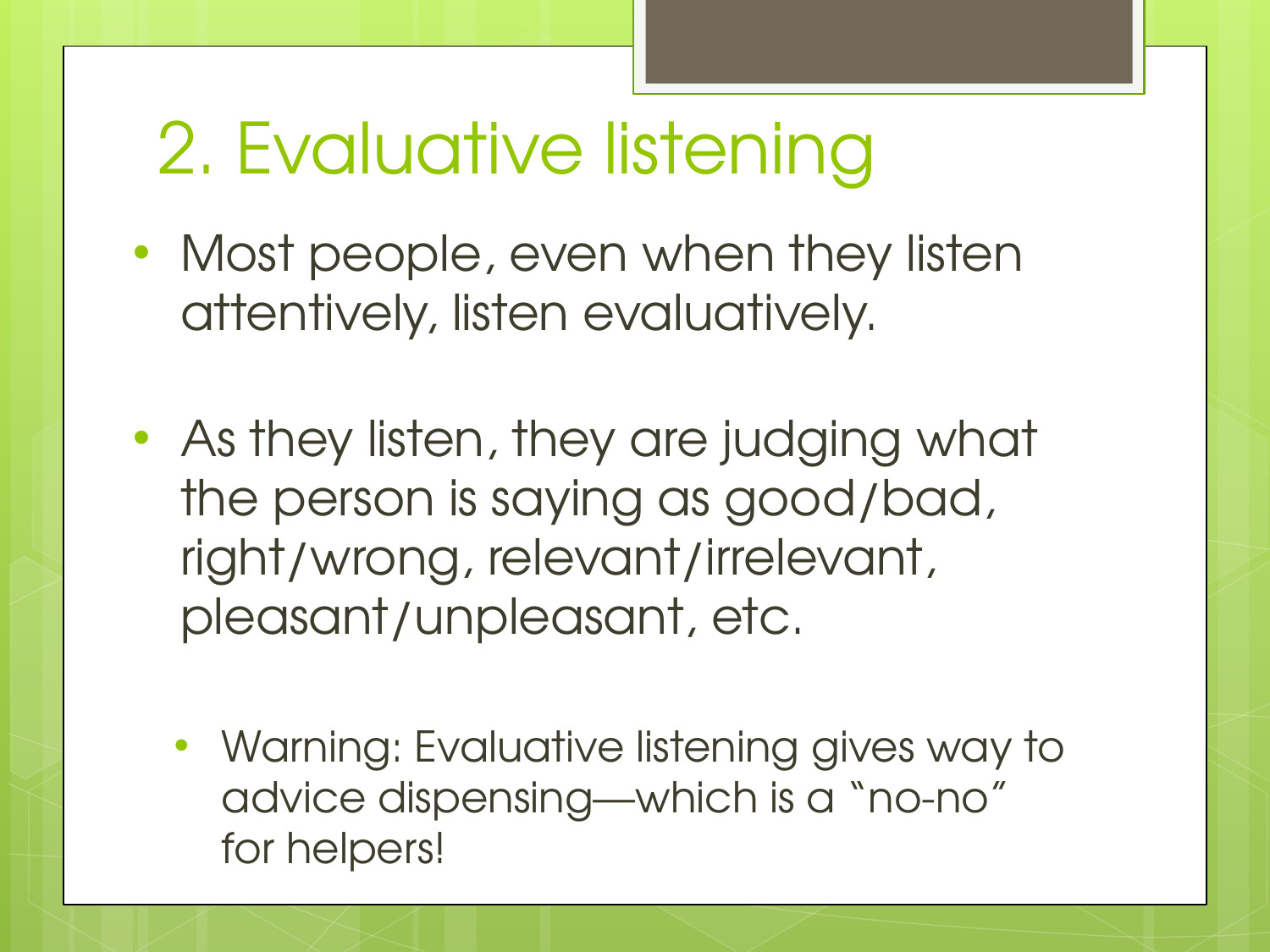

# 2. Evaluative listening
Most people, even when they listen attentively, listen evaluatively.

As they listen, they are judging what the person is saying as good/bad, right/wrong, relevant/irrelevant, pleasant/unpleasant, etc.

Warning: Evaluative listening gives way to advice dispensing—which is a “no-no” for helpers!